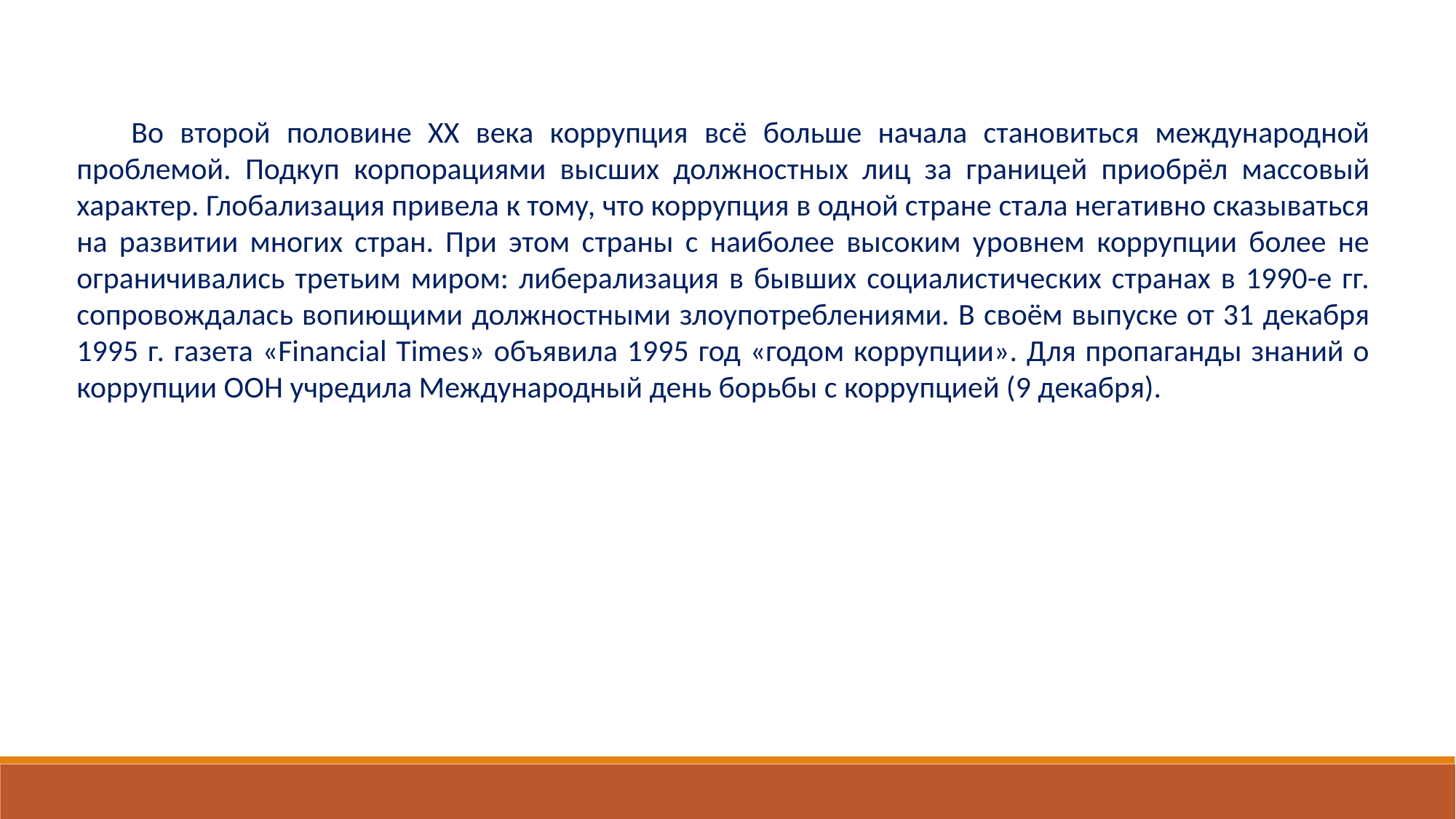

Во второй половине XX века коррупция всё больше начала становиться международной проблемой. Подкуп корпорациями высших должностных лиц за границей приобрёл массовый характер. Глобализация привела к тому, что коррупция в одной стране стала негативно сказываться на развитии многих стран. При этом страны с наиболее высоким уровнем коррупции более не ограничивались третьим миром: либерализация в бывших социалистических странах в 1990-е гг. сопровождалась вопиющими должностными злоупотреблениями. В своём выпуске от 31 декабря 1995 г. газета «Financial Times» объявила 1995 год «годом коррупции». Для пропаганды знаний о коррупции ООН учредила Международный день борьбы с коррупцией (9 декабря).